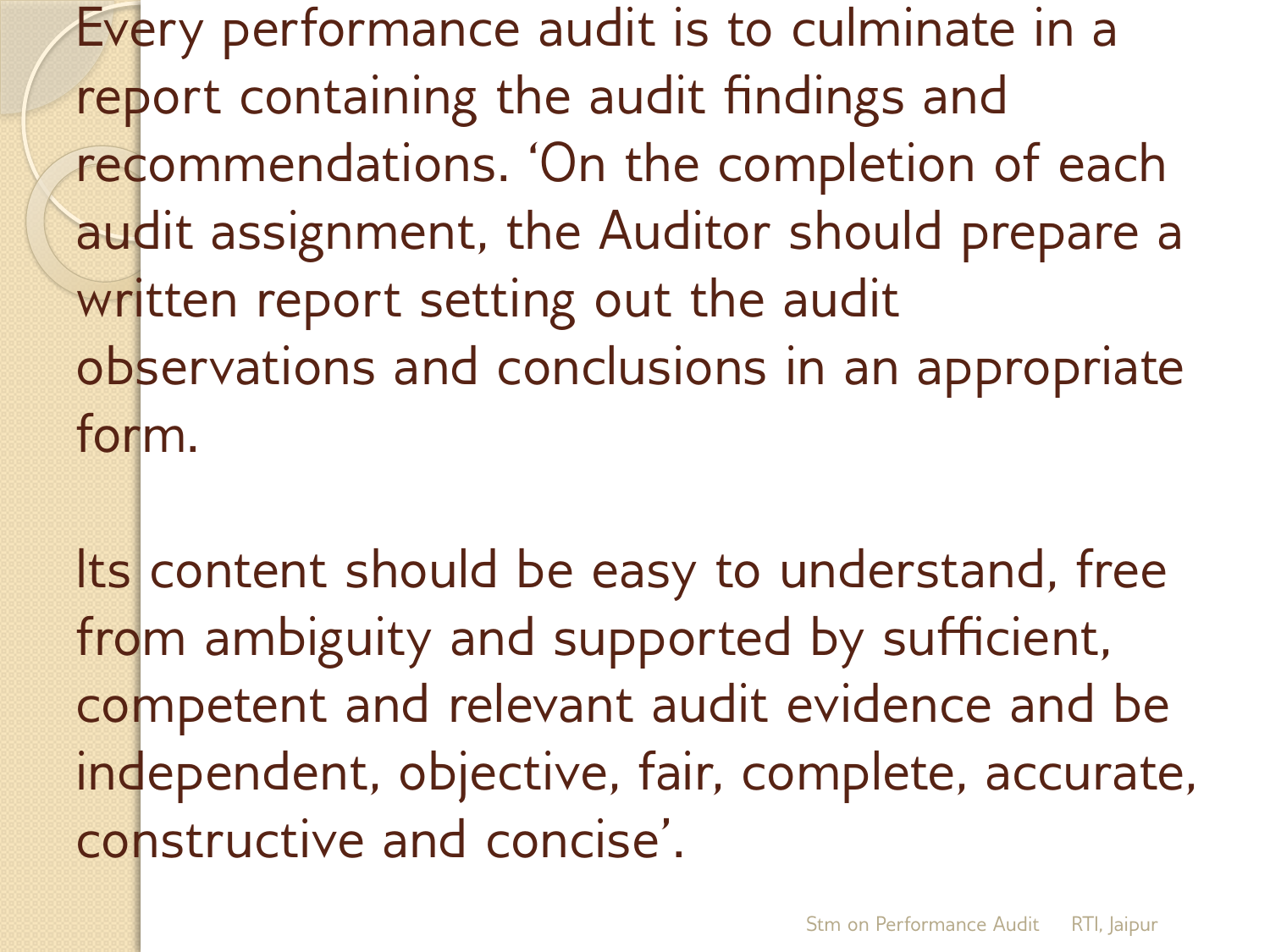

# Every performance audit is to culminate in a report containing the audit findings and recommendations. ‘On the completion of each audit assignment, the Auditor should prepare a written report setting out the audit observations and conclusions in an appropriate form. Its content should be easy to understand, free from ambiguity and supported by sufficient, competent and relevant audit evidence and be independent, objective, fair, complete, accurate, constructive and concise’.
Stm on Performance Audit     RTI, Jaipur